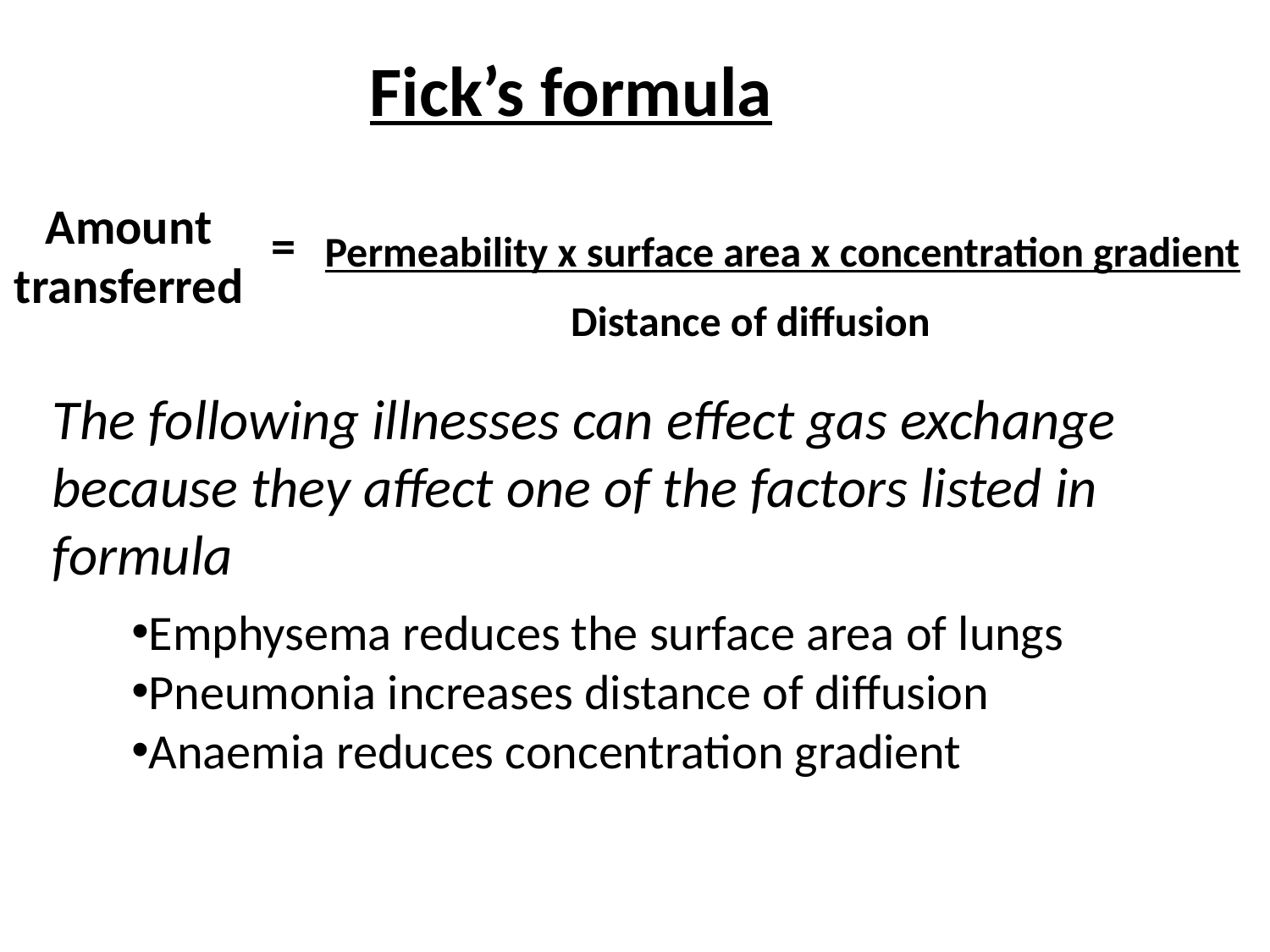

Fick’s formula
Amount
transferred
=
Permeability x surface area x concentration gradient
Distance of diffusion
The following illnesses can effect gas exchange because they affect one of the factors listed in formula
Emphysema reduces the surface area of lungs
Pneumonia increases distance of diffusion
Anaemia reduces concentration gradient